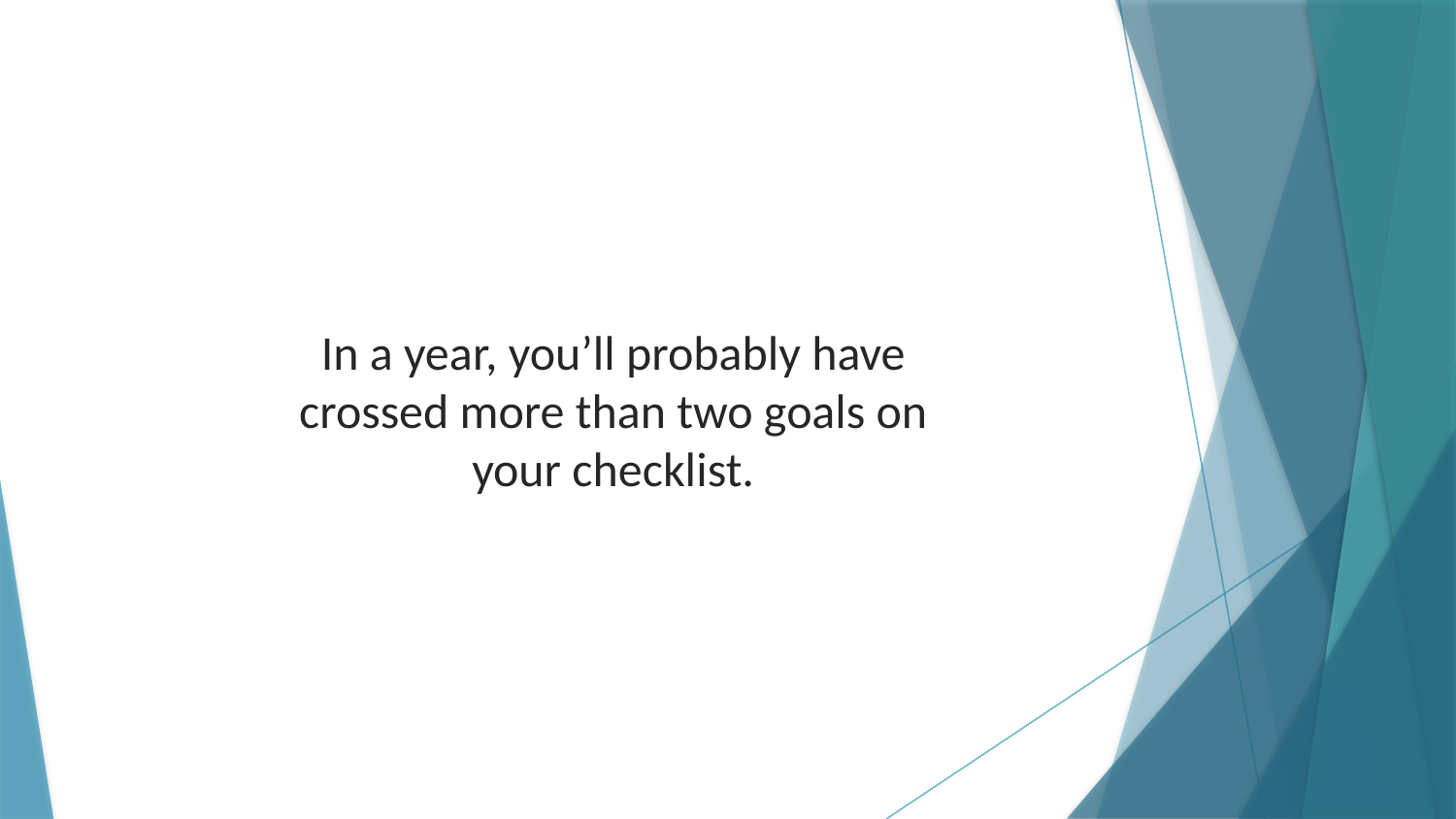

In a year, you’ll probably have crossed more than two goals on your checklist.